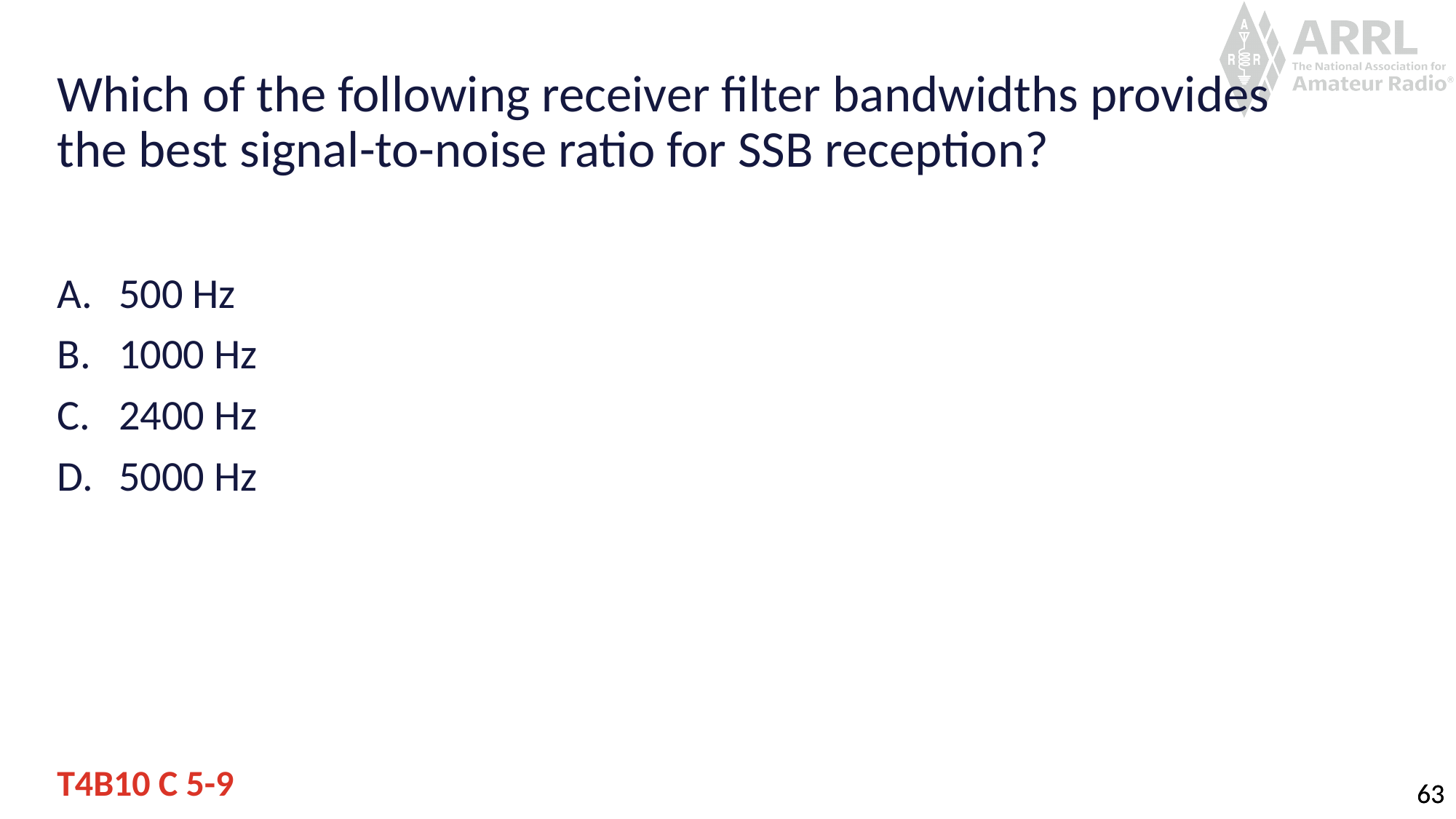

# Which of the following receiver filter bandwidths provides the best signal-to-noise ratio for SSB reception?
500 Hz
1000 Hz
2400 Hz
5000 Hz
T4B10 C 5-9